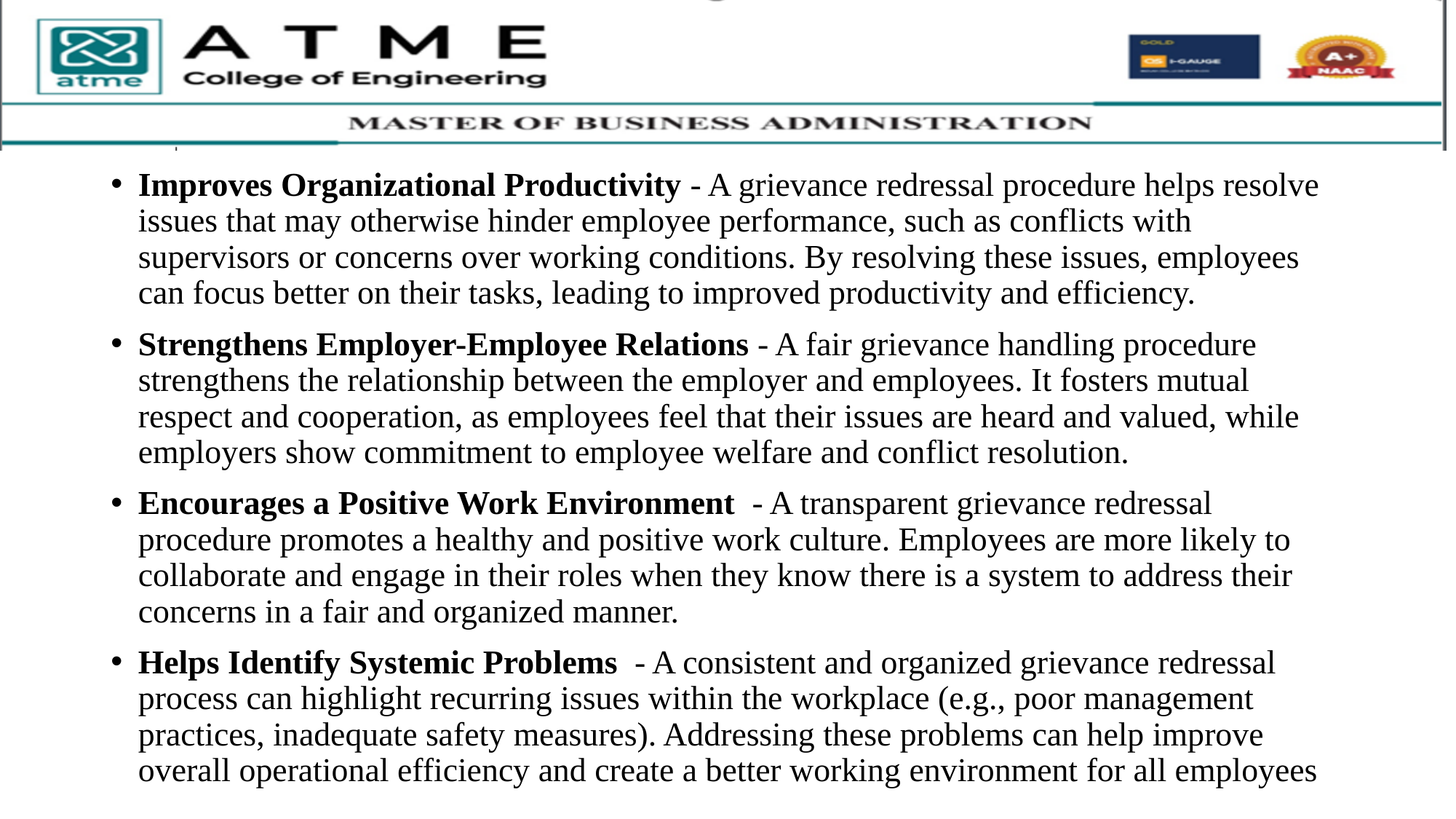

Improves Organizational Productivity - A grievance redressal procedure helps resolve issues that may otherwise hinder employee performance, such as conflicts with supervisors or concerns over working conditions. By resolving these issues, employees can focus better on their tasks, leading to improved productivity and efficiency.
Strengthens Employer-Employee Relations - A fair grievance handling procedure strengthens the relationship between the employer and employees. It fosters mutual respect and cooperation, as employees feel that their issues are heard and valued, while employers show commitment to employee welfare and conflict resolution.
Encourages a Positive Work Environment  - A transparent grievance redressal procedure promotes a healthy and positive work culture. Employees are more likely to collaborate and engage in their roles when they know there is a system to address their concerns in a fair and organized manner.
Helps Identify Systemic Problems  - A consistent and organized grievance redressal process can highlight recurring issues within the workplace (e.g., poor management practices, inadequate safety measures). Addressing these problems can help improve overall operational efficiency and create a better working environment for all employees